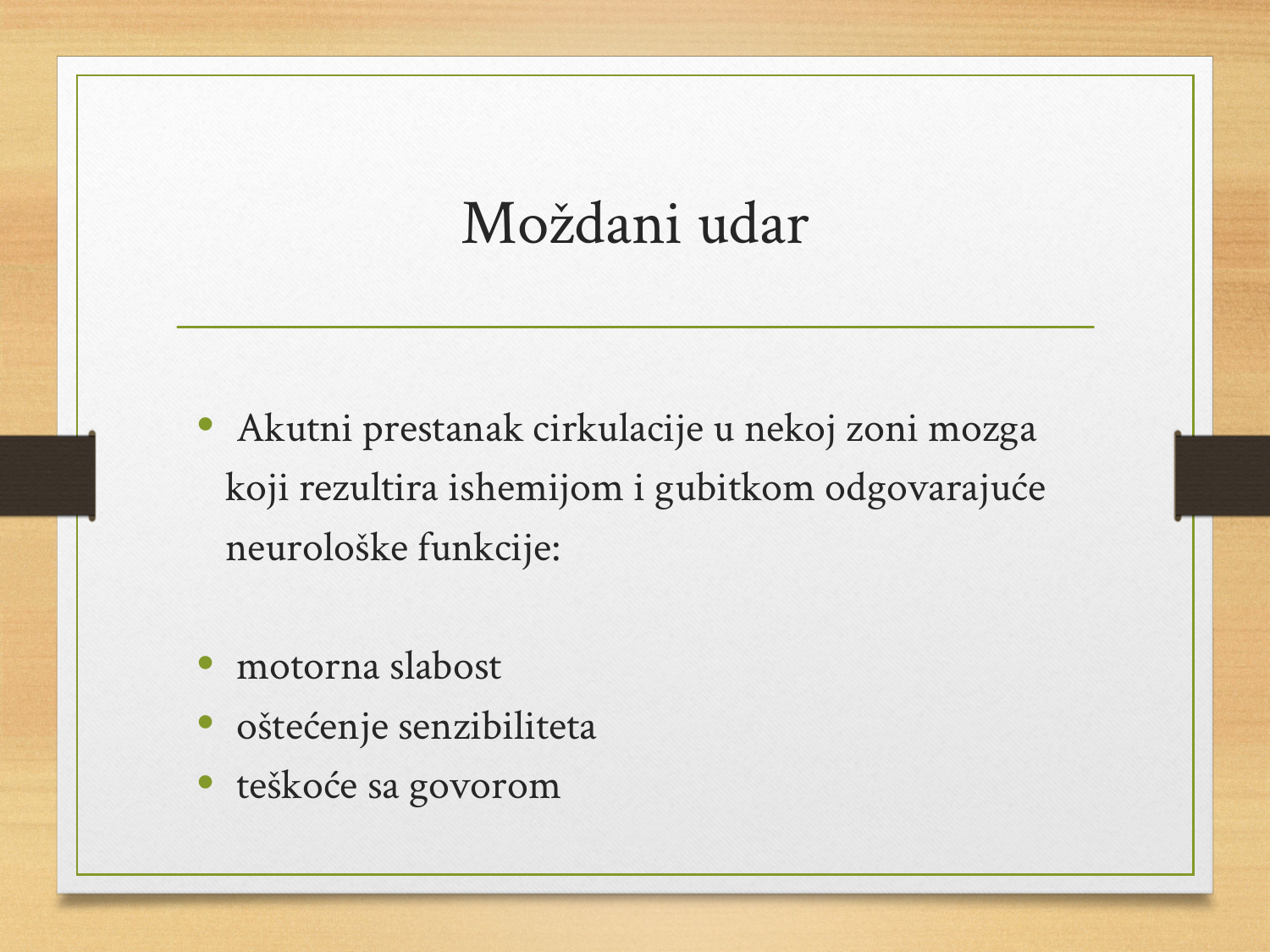

# Moždani udar

Akutni prestanak cirkulacije u nekoj zoni mozga
   koji rezultira ishemijom i gubitkom odgovarajuće
   neurološke funkcije:

motorna slabost
oštećenje senzibiliteta
teškoće sa govorom